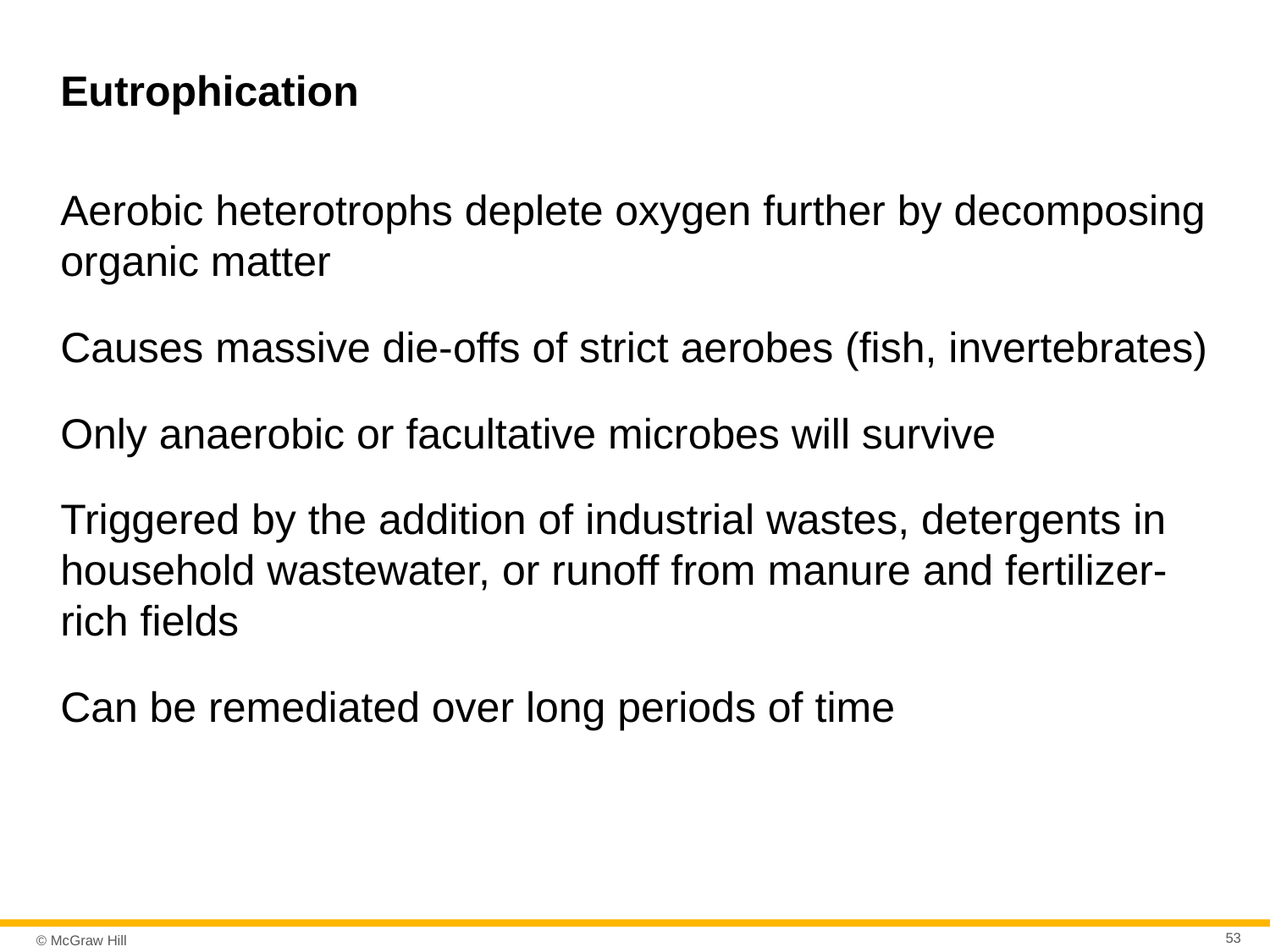

# Eutrophication
Aerobic heterotrophs deplete oxygen further by decomposing organic matter
Causes massive die-offs of strict aerobes (fish, invertebrates)
Only anaerobic or facultative microbes will survive
Triggered by the addition of industrial wastes, detergents in household wastewater, or runoff from manure and fertilizer-rich fields
Can be remediated over long periods of time